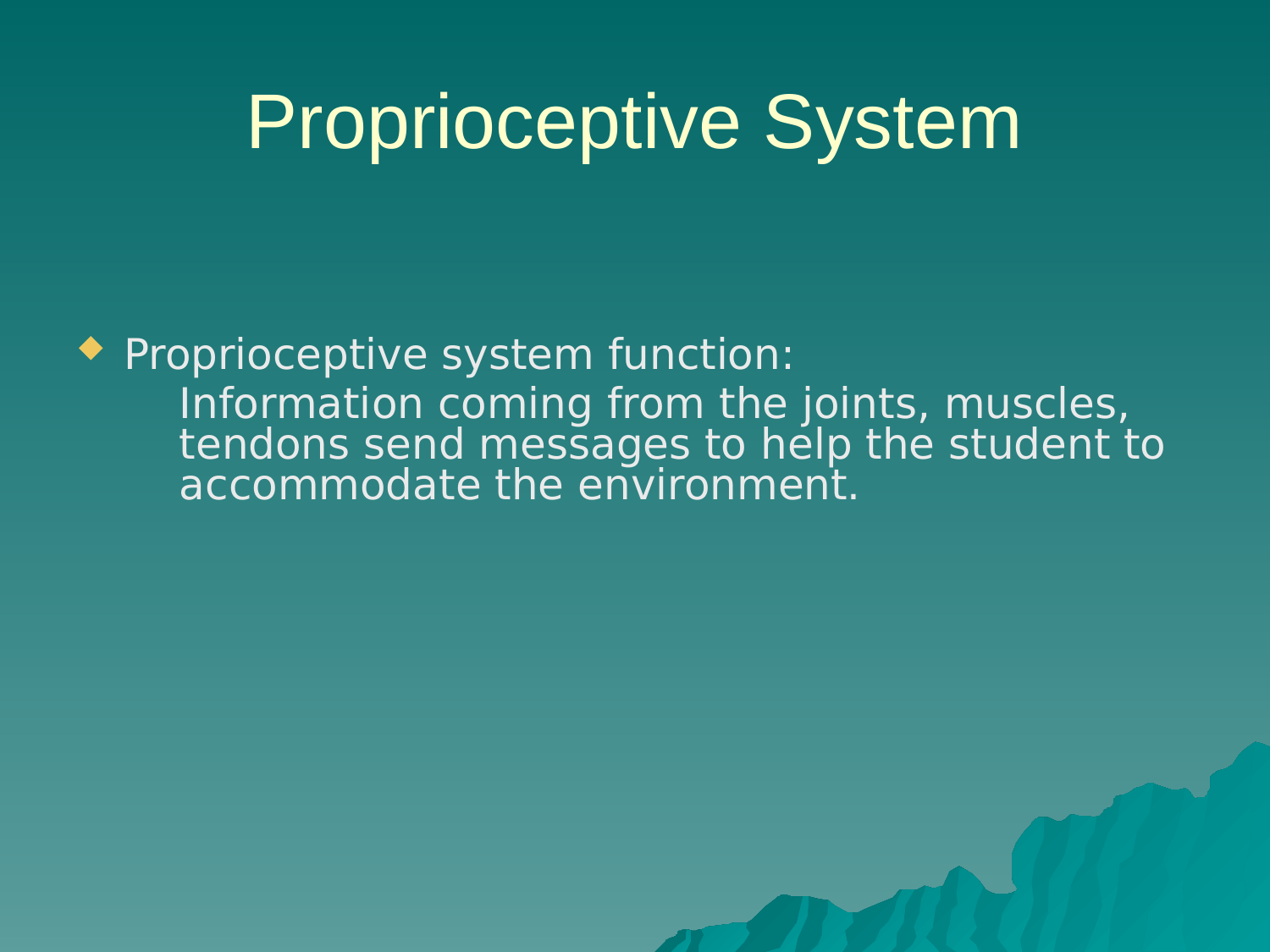

# Proprioceptive System

Proprioceptive system function:
	Information coming from the joints, muscles, tendons send messages to help the student to accommodate the environment.